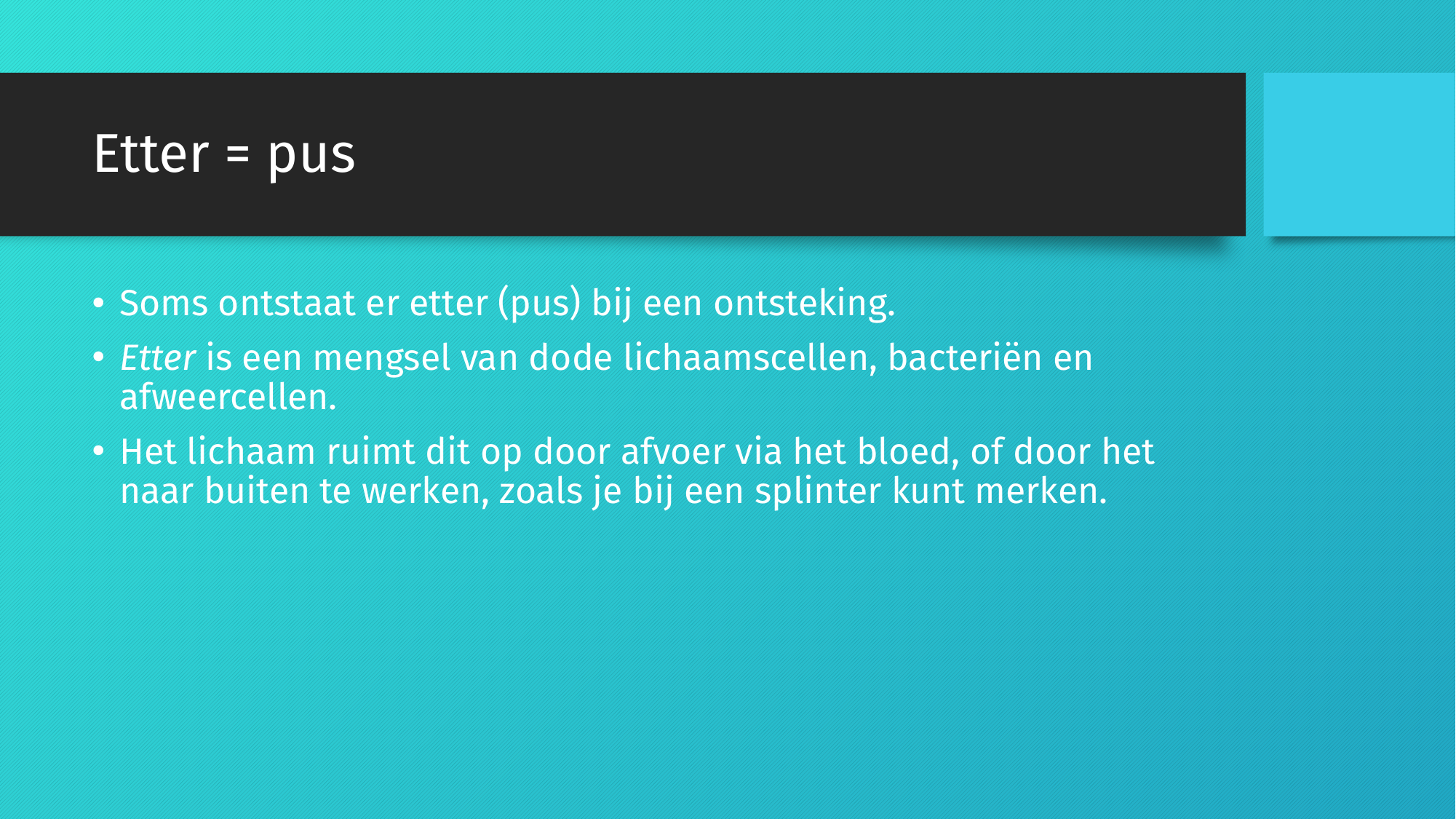

# Etter = pus
Soms ontstaat er etter (pus) bij een ontsteking.
Etter is een mengsel van dode lichaamscellen, bacteriën en afweercellen.
Het lichaam ruimt dit op door afvoer via het bloed, of door het naar buiten te werken, zoals je bij een splinter kunt merken.